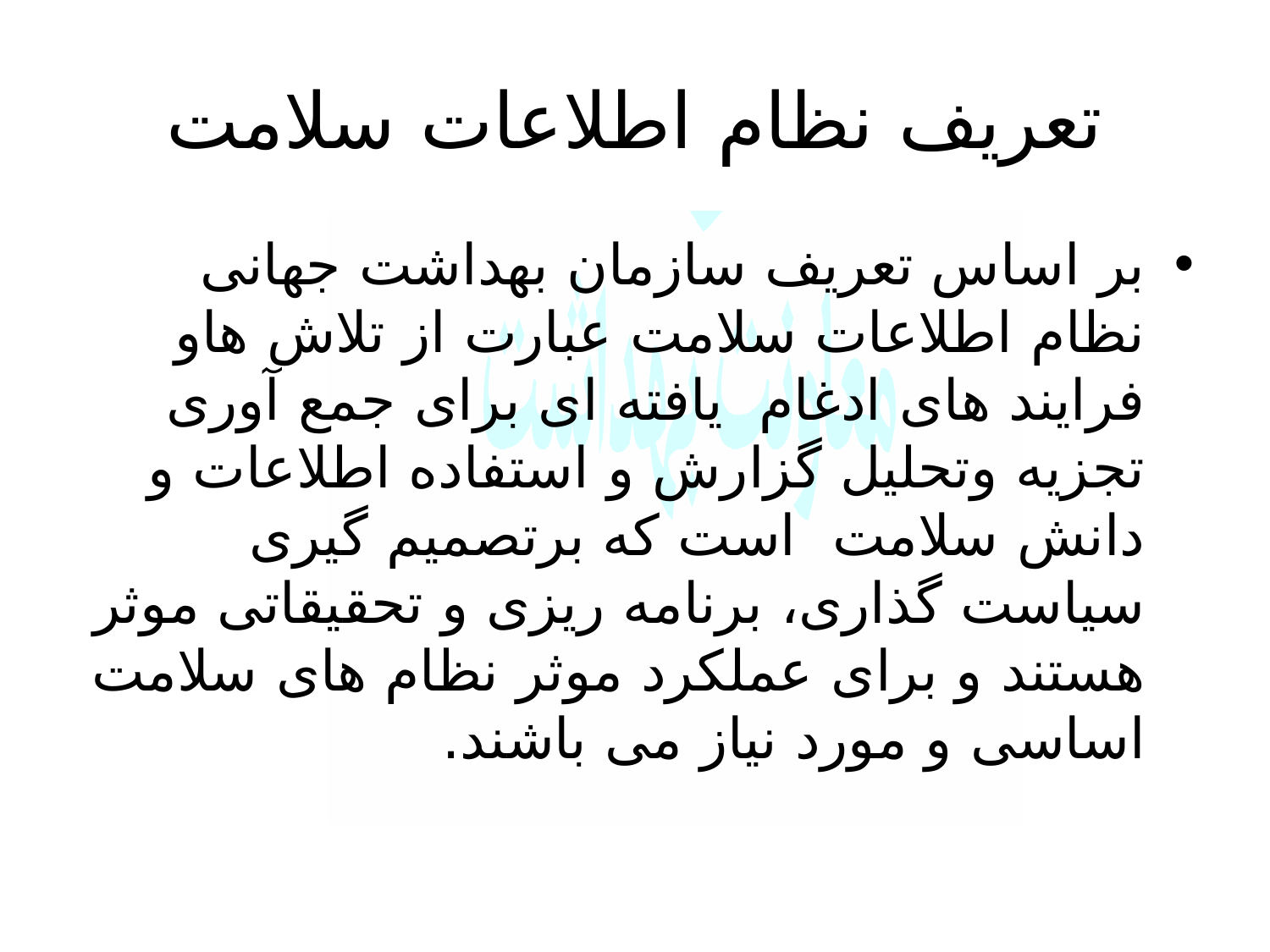

# تعریف نظام اطلاعات سلامت
بر اساس تعریف سازمان بهداشت جهانی نظام اطلاعات سلامت عبارت از تلاش هاو  فرایند های ادغام  یافته ای برای جمع آوری تجزیه وتحلیل گزارش و استفاده اطلاعات و دانش سلامت  است که برتصمیم گیری سیاست گذاری، برنامه ریزی و تحقیقاتی موثر هستند و برای عملکرد موثر نظام های سلامت اساسی و مورد نیاز می باشند.